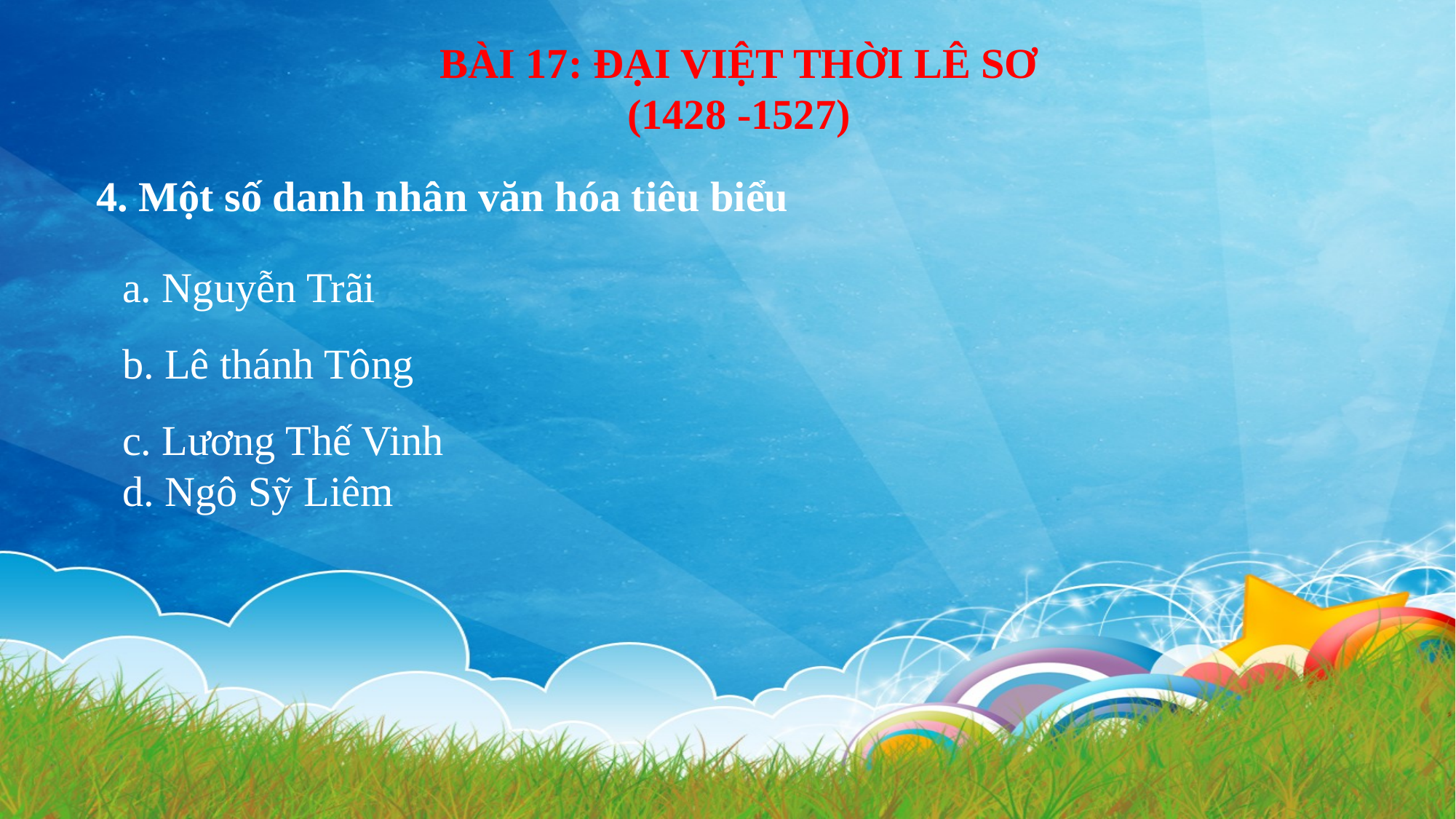

BÀI 17: ĐẠI VIỆT THỜI LÊ SƠ
(1428 -1527)
4. Một số danh nhân văn hóa tiêu biểu
a. Nguyễn Trãi
b. Lê thánh Tông
c. Lương Thế Vinh
d. Ngô Sỹ Liêm